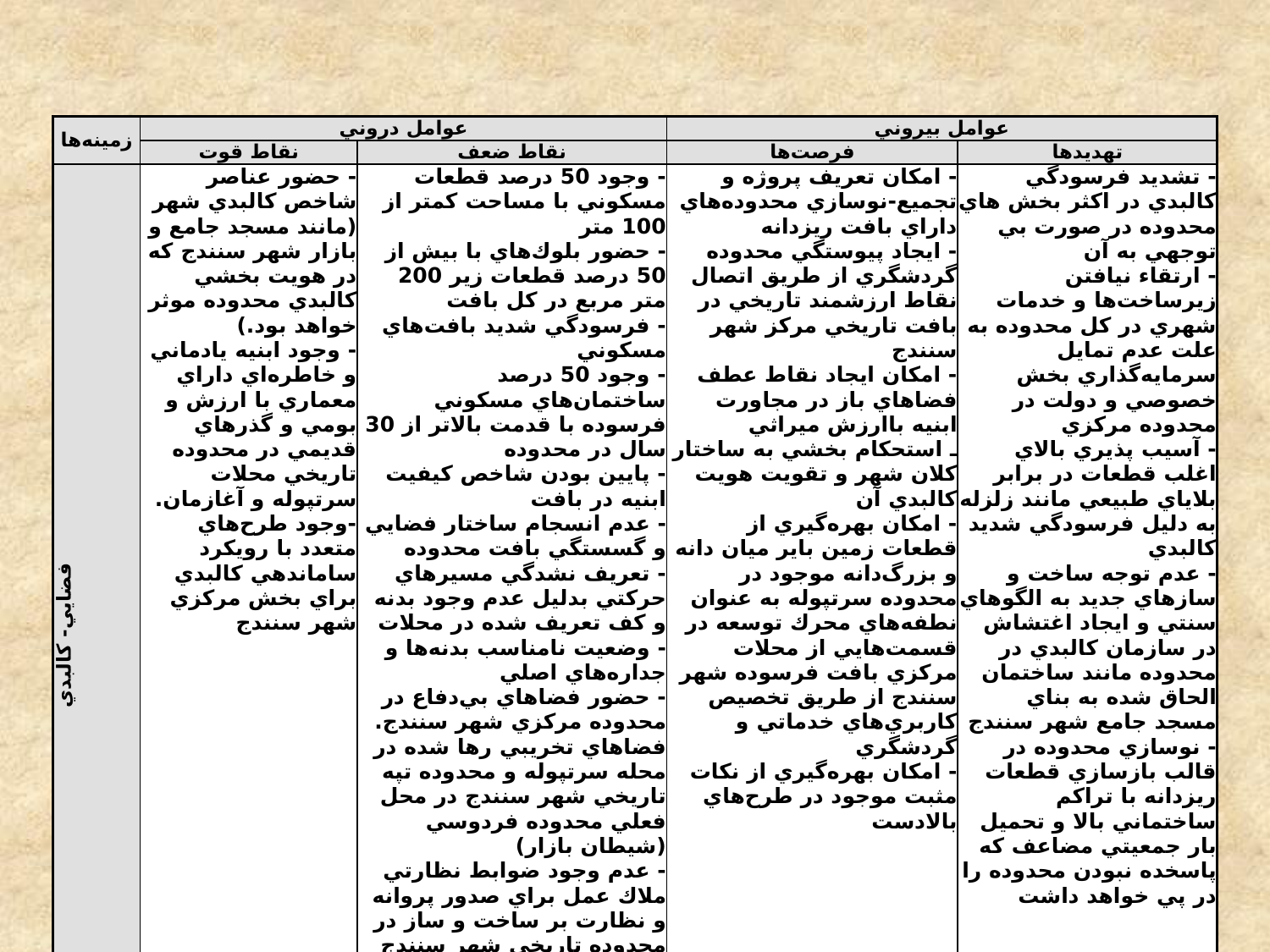

| زمينه‌ها | عوامل دروني |  | عوامل بيروني |  |
| --- | --- | --- | --- | --- |
|  | نقاط قوت | نقاط ضعف | فرصت‌ها | تهديدها |
| فضايي- كالبدي | - حضور عناصر شاخص كالبدي شهر (مانند مسجد جامع و بازار شهر سنندج كه در هويت بخشي كالبدي محدوده موثر خواهد بود.) - وجود ابنيه يادماني و خاطره‌اي داراي معماري با ارزش و بومي و گذرهاي قديمي در محدوده تاريخي محلات سرتپوله و آغازمان. -وجود طرح‌هاي متعدد با رويكرد ساماندهي كالبدي براي بخش مركزي شهر سنندج | - وجود 50 درصد قطعات مسكوني با مساحت كمتر از 100 متر - حضور بلوك‌هاي با بيش از 50 درصد قطعات زير 200 متر مربع در كل بافت - فرسودگي شديد بافت‌هاي مسكوني - وجود 50 درصد ساختمان‌هاي مسكوني فرسوده با قدمت بالاتر از 30 سال در محدوده - پايين بودن شاخص كيفيت ابنيه در بافت - عدم انسجام ساختار فضايي و گسستگي بافت محدوده - تعريف نشدگي مسيرهاي حركتي بدليل عدم وجود بدنه‌ و كف تعريف شده در محلات - وضعيت نامناسب بدنه‌ها و جداره‌هاي اصلي - حضور فضاهاي بي‌دفاع در محدوده مركزي شهر سنندج. فضاهاي تخريبي رها شده در محله سرتپوله و محدوده تپه تاريخي شهر سنندج در محل فعلي محدوده فردوسي (شيطان بازار) - عدم وجود ضوابط نظارتي ملاك عمل براي صدور پروانه و نظارت بر ساخت و ساز در محدوده تاريخي شهر سنندج - ضعف يا فقدان زيرساخت‌هاي شهري در بسياري از قسمت‌هاي بافت فرسوده - نفوذپذيري پايين و وجود مسيرها و فضاهاي بن بست | - امكان تعريف پروژه و تجميع-نوسازي محدوده‌هاي داراي بافت ريزدانه - ايجاد پيوستگي محدوده گردشگري از طريق اتصال نقاط ارزشمند تاريخي در بافت تاريخي مركز شهر سنندج - امكان ايجاد نقاط عطف فضاهاي باز در مجاورت ابنيه باارزش ميراثي ـ‌ استحكام بخشي به ساختار كلان شهر و تقويت هويت كالبدي آن - امكان بهره‌گيري از قطعات زمين باير ميان دانه و بزرگ‌دانه موجود در محدوده سرتپوله به عنوان نطفه‌هاي محرك توسعه در قسمت‌هايي از محلات مركزي بافت فرسوده شهر سنندج از طريق تخصيص كاربري‌هاي خدماتي و گردشگري - امكان بهره‌گيري از نكات مثبت موجود در طرح‌هاي بالادست | - تشديد فرسودگي كالبدي در اكثر بخش هاي محدوده در صورت بي توجهي به آن - ارتقاء نيافتن زيرساخت‌ها و خدمات شهري در كل محدوده به علت عدم تمايل سرمايه‌گذاري بخش خصوصي و دولت در محدوده مركزي - آسيب پذيري بالاي اغلب قطعات در برابر بلاياي طبيعي مانند زلزله به دليل فرسودگي شديد كالبدي - عدم توجه ساخت و سازهاي جديد به الگوهاي سنتي و ايجاد اغتشاش در سازمان كالبدي در محدوده مانند ساختمان الحاق شده به بناي مسجد جامع شهر سنندج - نوسازي محدوده در قالب بازسازي قطعات ريزدانه با تراكم ساختماني بالا و تحميل بار جمعيتي مضاعف كه پاسخده نبودن محدوده را در پي خواهد داشت |